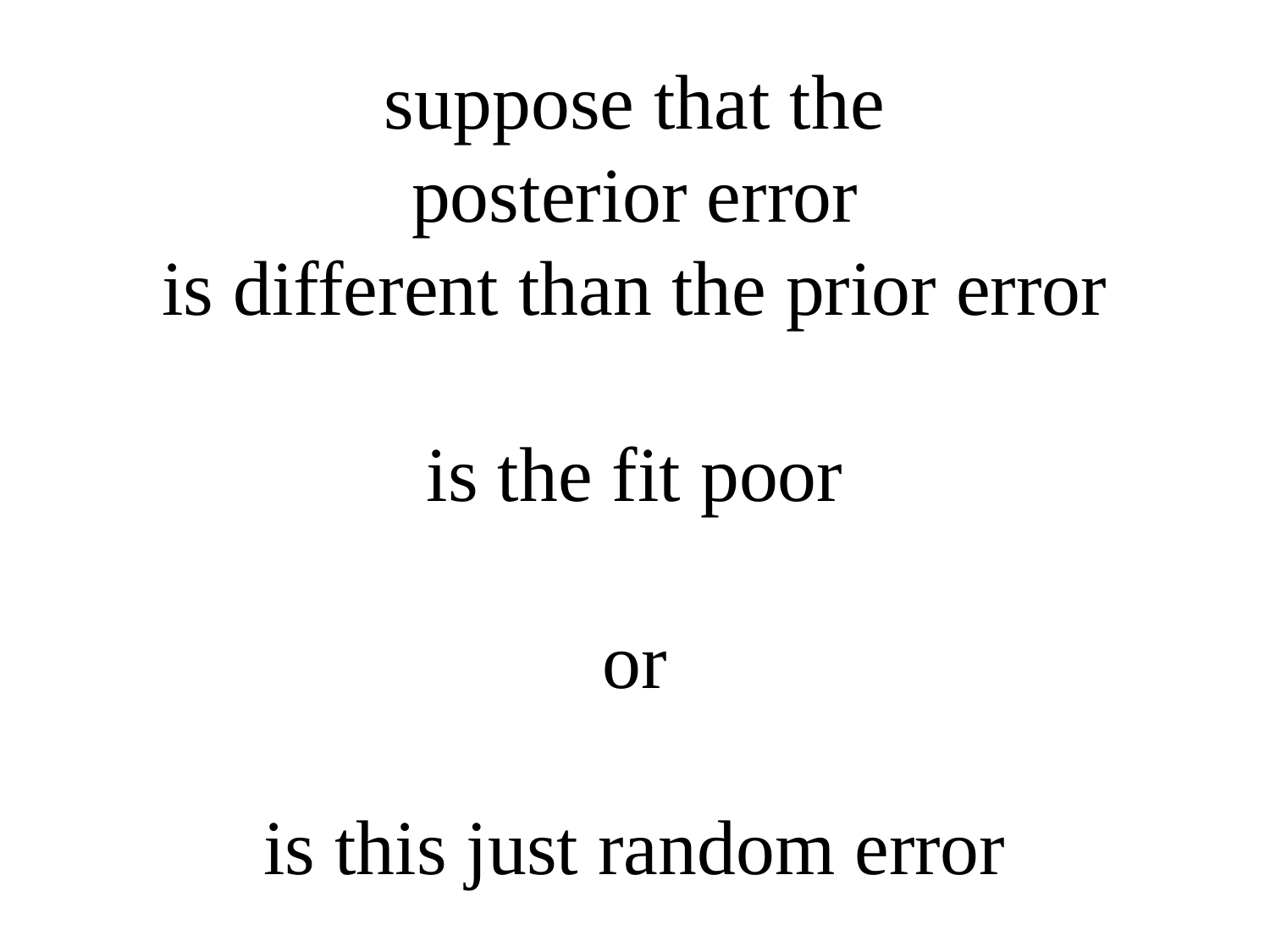

# suppose that the posterior error is different than the prior error is the fit poor or is this just random error